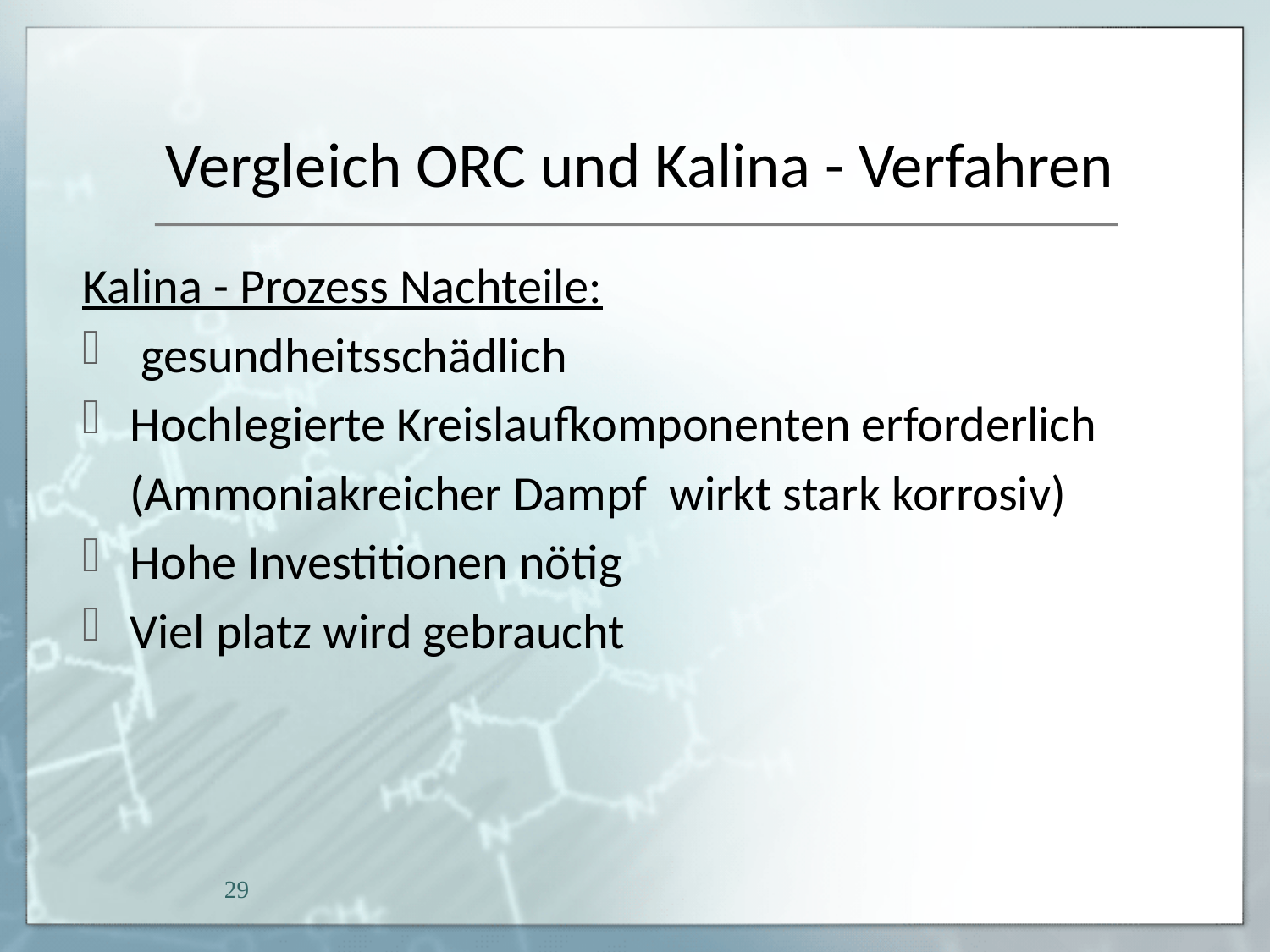

# Vergleich ORC und Kalina - Verfahren
Kalina - Prozess Nachteile:
 gesundheitsschädlich
Hochlegierte Kreislaufkomponenten erforderlich
	(Ammoniakreicher Dampf  wirkt stark korrosiv)
Hohe Investitionen nötig
Viel platz wird gebraucht

29